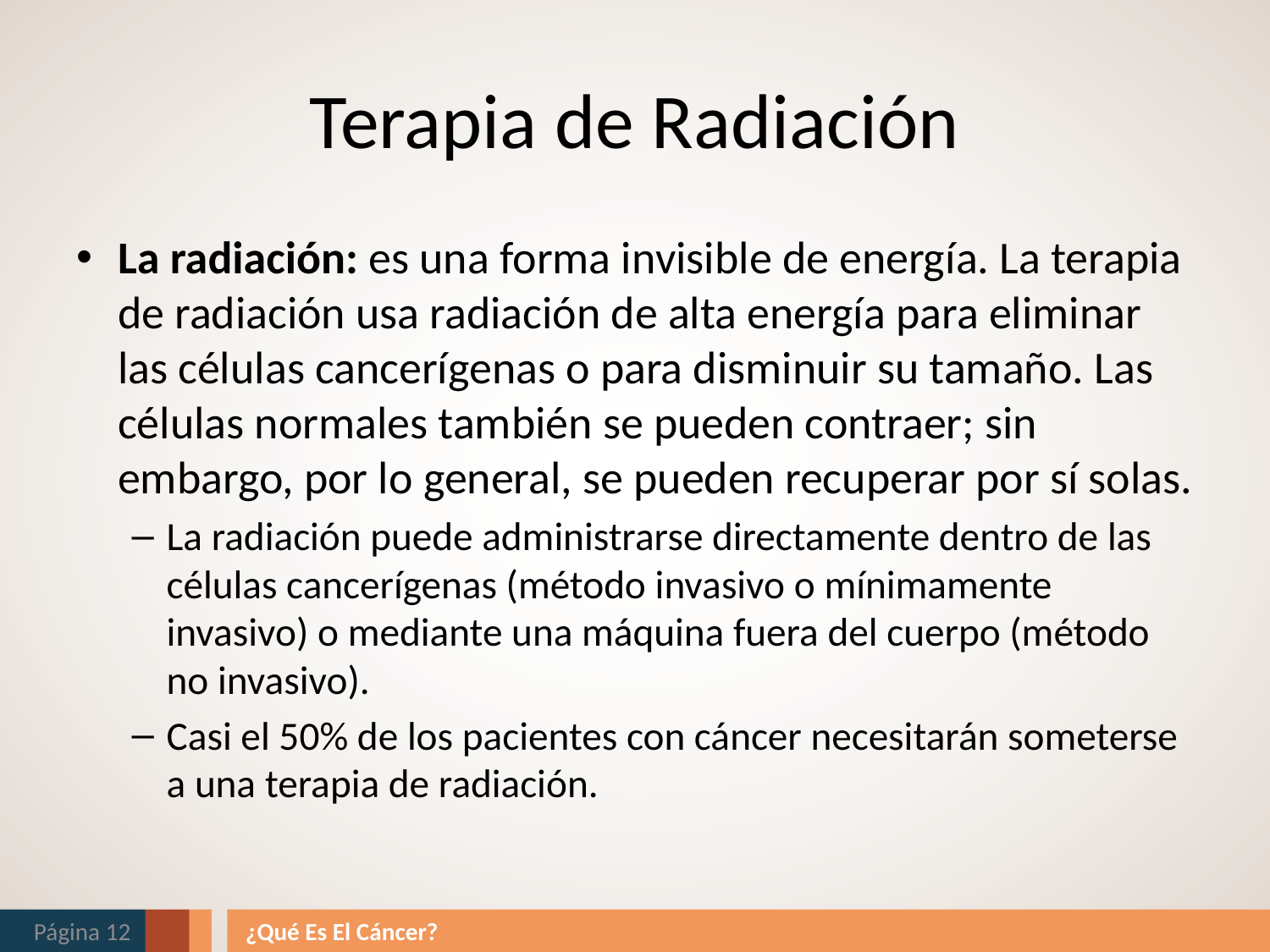

# Terapia de Radiación
La radiación: es una forma invisible de energía. La terapia de radiación usa radiación de alta energía para eliminar las células cancerígenas o para disminuir su tamaño. Las células normales también se pueden contraer; sin embargo, por lo general, se pueden recuperar por sí solas.
La radiación puede administrarse directamente dentro de las células cancerígenas (método invasivo o mínimamente invasivo) o mediante una máquina fuera del cuerpo (método no invasivo).
Casi el 50% de los pacientes con cáncer necesitarán someterse a una terapia de radiación.

Página 12
¿Qué Es El Cáncer?